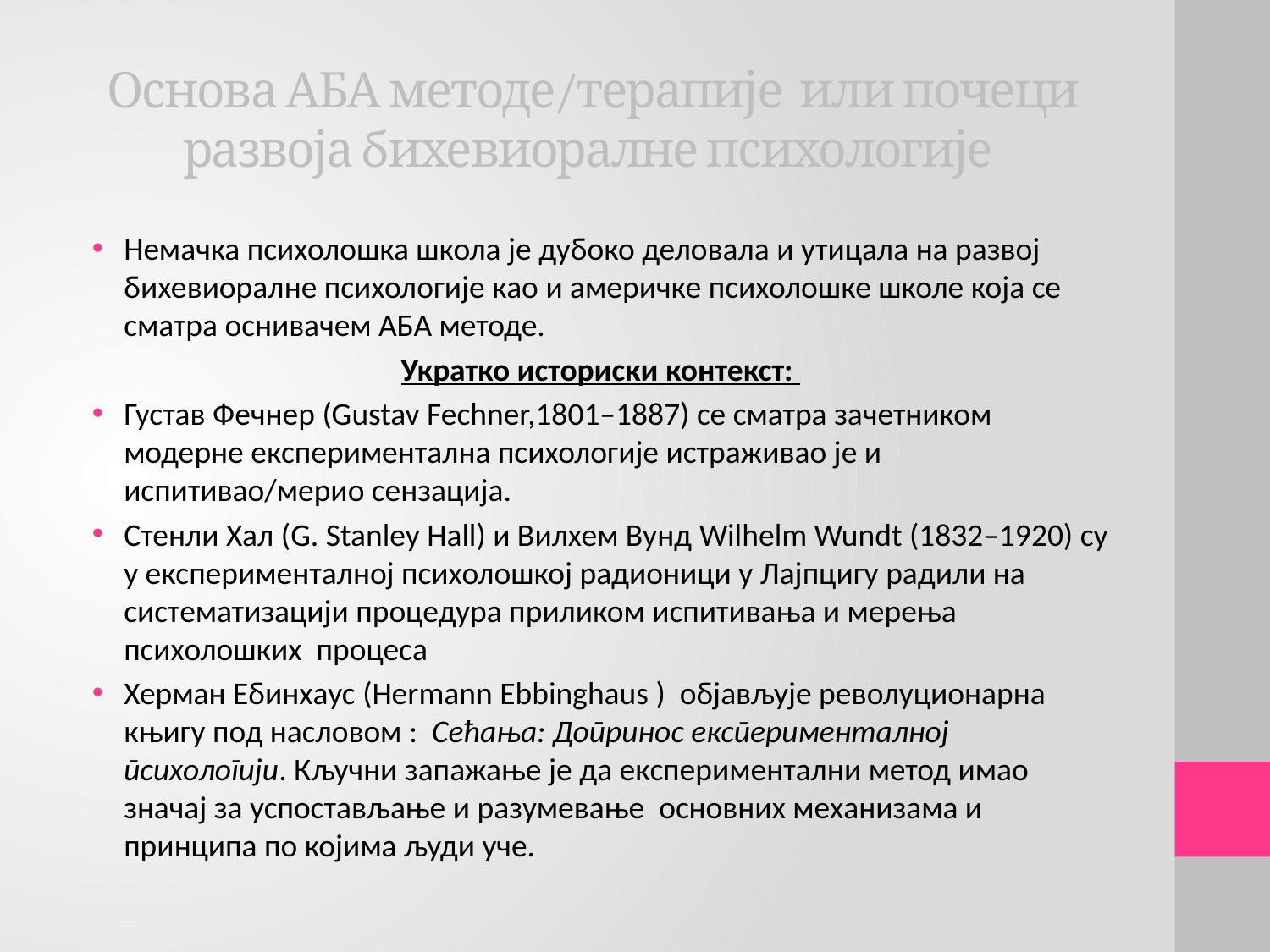

# Основа АБА методе/терапије  или почеци развоја бихевиоралне психологије
Немачка психолошка школа је дубоко деловала и утицала на развој бихевиоралне психологије као и америчке психолошке школе која се сматра оснивачем АБА методе.
Укратко историски контекст:
Густав Фечнер (Gustav Fechner,1801–1887) се сматра зачетником модерне експериментална психологије истраживао је и испитивао/мерио сензација.
Стенли Хал (G. Stanley Hall) и Вилхем Вунд Wilhelm Wundt (1832–1920) су у експерименталној психолошкој радионици у Лајпцигу радили на систематизацији процедура приликом испитивања и мерења  психолошких  процеса
Херман Ебинхаус (Hermann Ebbinghaus )  објављује револуционарна књигу под насловом :  Сећања: Допринос експерименталној психологији. Кључни запажање је да експериментални метод имао значај за успостављање и разумевање  основних механизама и принципа по којима људи уче.